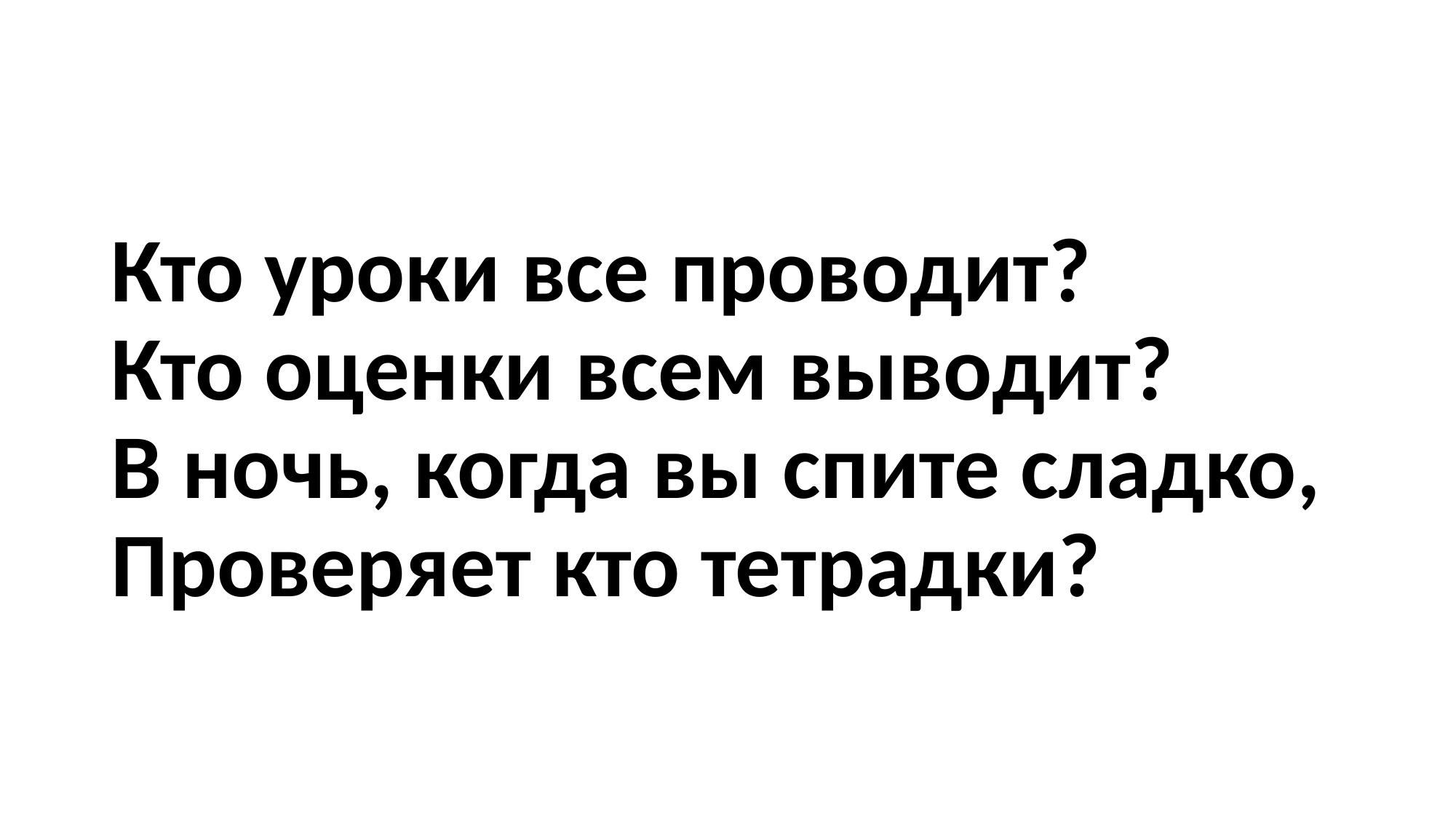

#
Кто уроки все проводит?
Кто оценки всем выводит?
В ночь, когда вы спите сладко,
Проверяет кто тетрадки?